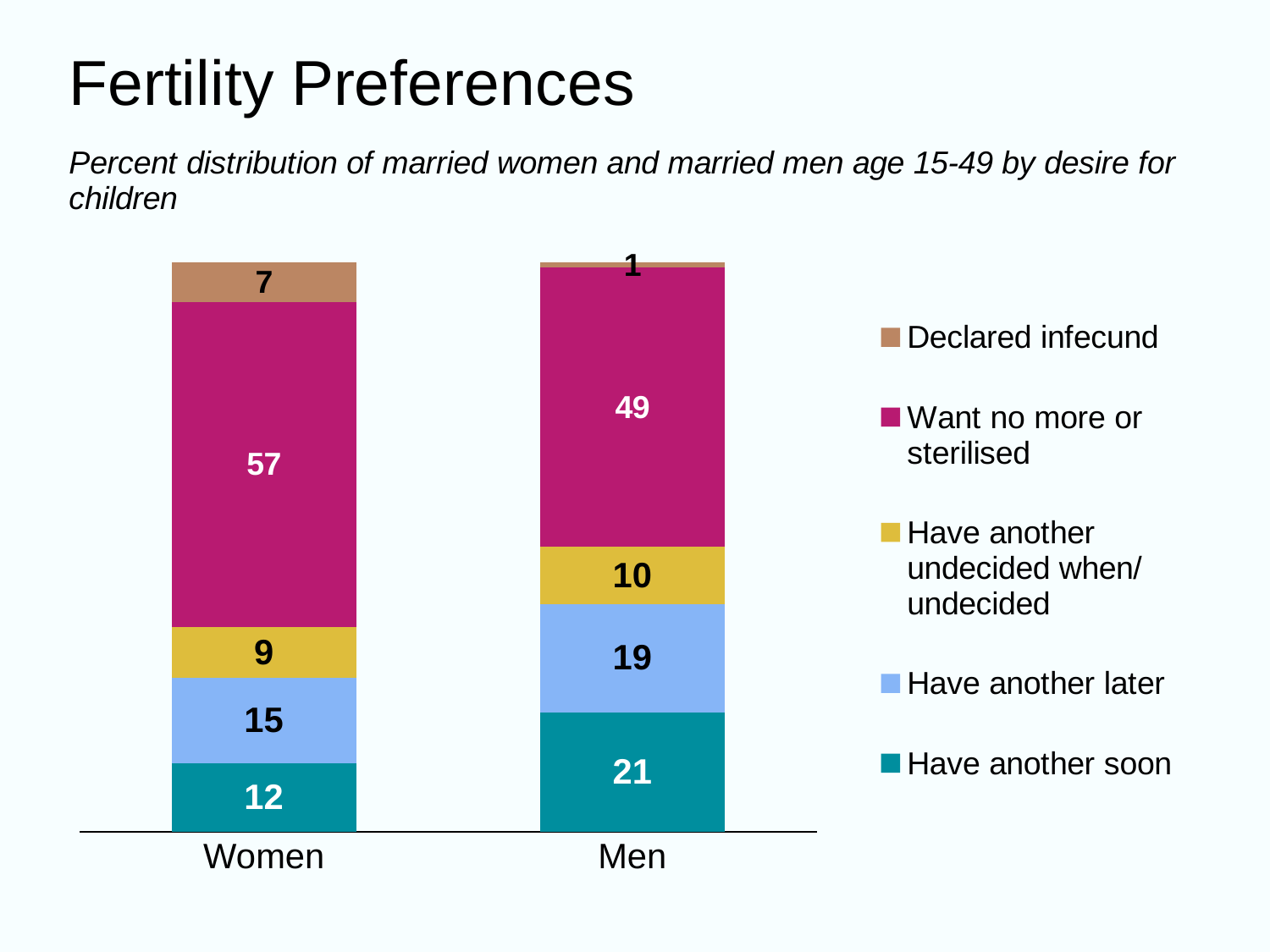

### Chart

| Category | Have another soon | Have another later | Have another undecided when/ undecided | Want no more or sterilised | Declared infecund |
|---|---|---|---|---|---|
| Women | 12.0 | 15.0 | 9.0 | 57.0 | 7.0 |
| Men | 21.0 | 19.0 | 10.0 | 49.0 | 1.0 |